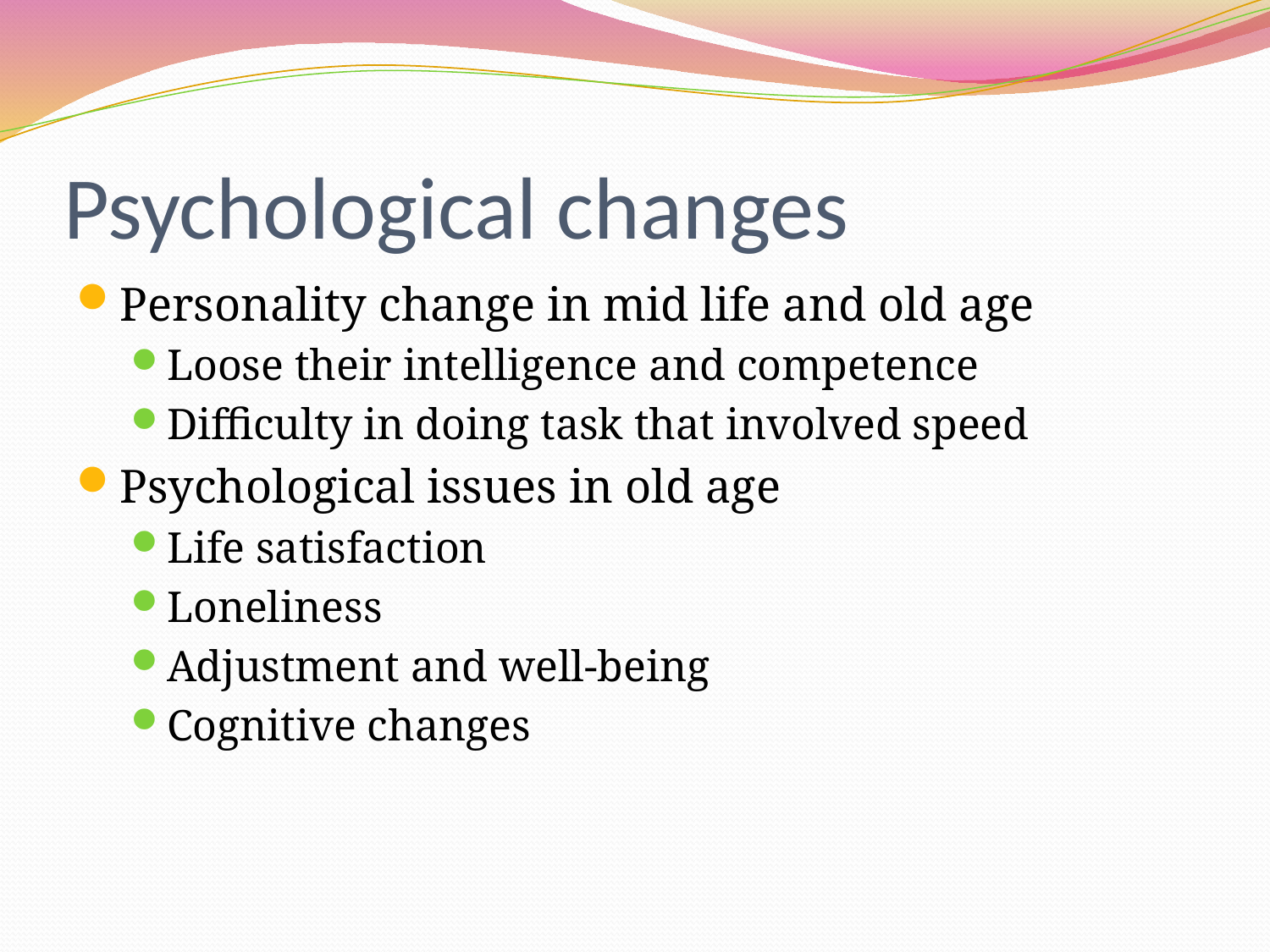

# Psychological changes
Personality change in mid life and old age
Loose their intelligence and competence
Difficulty in doing task that involved speed
Psychological issues in old age
Life satisfaction
Loneliness
Adjustment and well-being
Cognitive changes